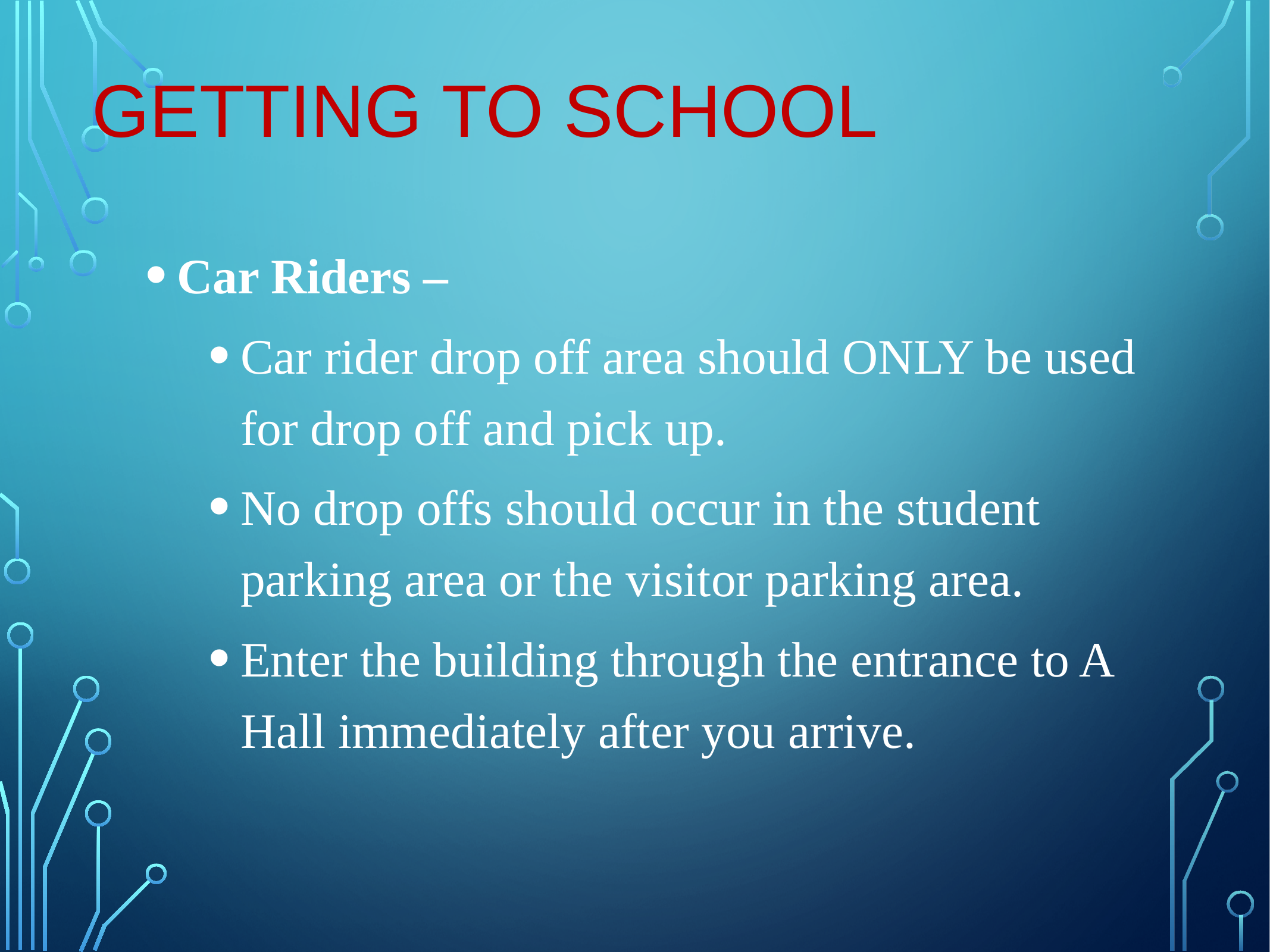

# Getting to School

Car Riders –
Car rider drop off area should ONLY be used for drop off and pick up.
No drop offs should occur in the student parking area or the visitor parking area.
Enter the building through the entrance to A Hall immediately after you arrive.